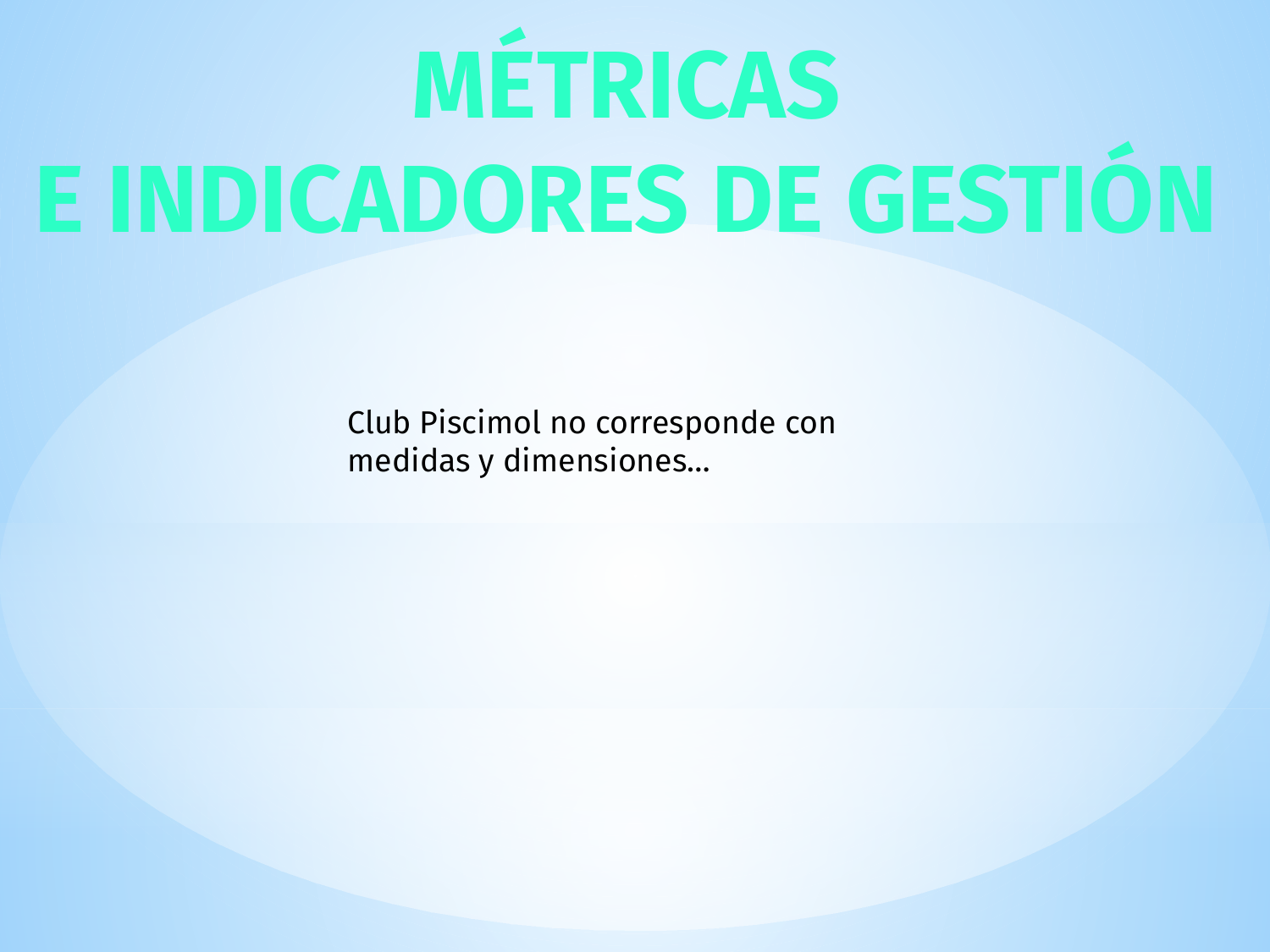

MÉTRICAS
E INDICADORES DE GESTIÓN
Club Piscimol no corresponde con  medidas y dimensiones…